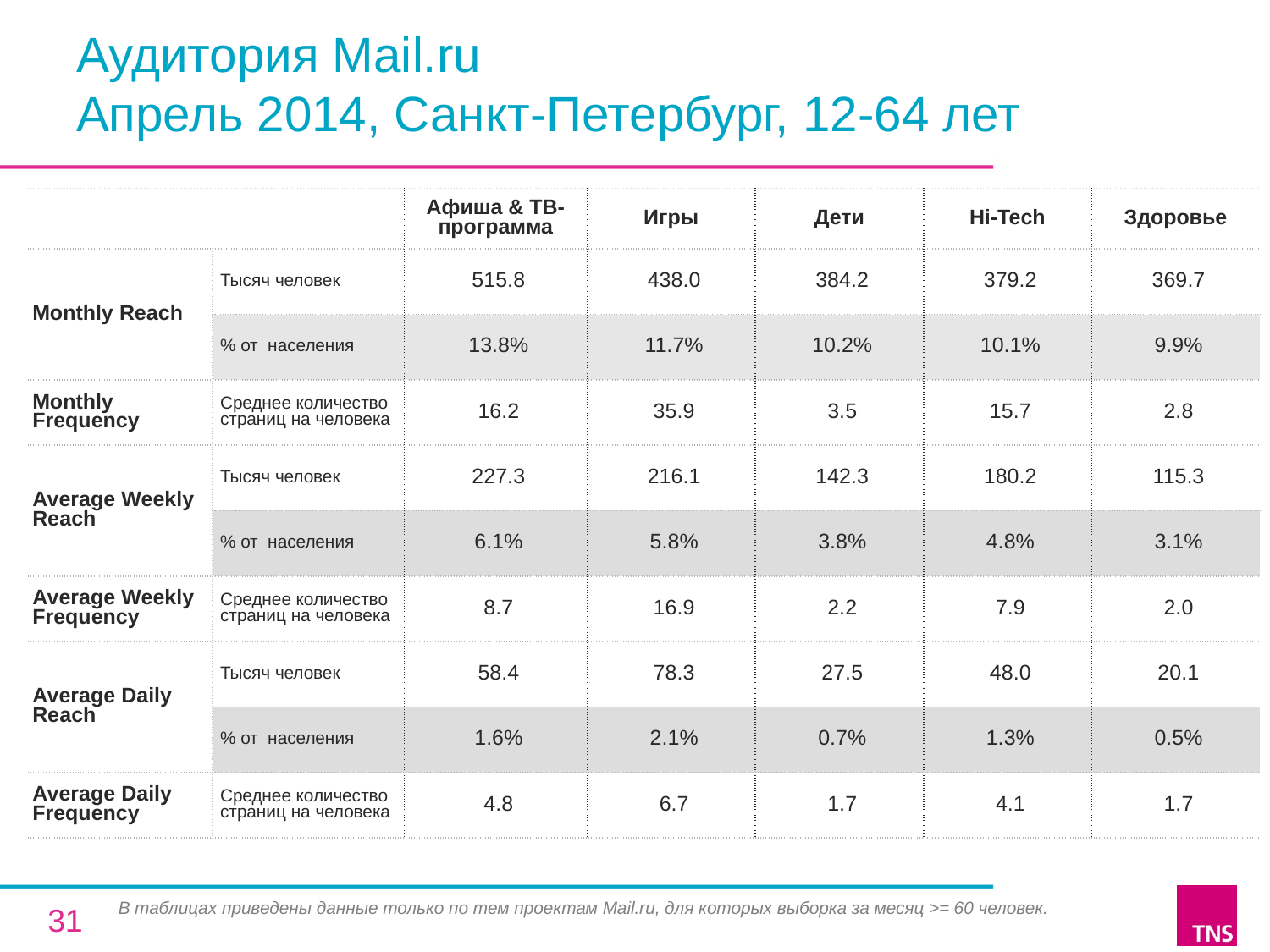

# Аудитория Mail.ru Апрель 2014, Санкт-Петербург, 12-64 лет
|  |  | Афиша & ТВ-программа | Игры | Дети | Hi-Tech | Здоровье |
| --- | --- | --- | --- | --- | --- | --- |
| Monthly Reach | Тысяч человек | 515.8 | 438.0 | 384.2 | 379.2 | 369.7 |
|  | % от населения | 13.8% | 11.7% | 10.2% | 10.1% | 9.9% |
| Monthly Frequency | Среднее количество страниц на человека | 16.2 | 35.9 | 3.5 | 15.7 | 2.8 |
| Average Weekly Reach | Тысяч человек | 227.3 | 216.1 | 142.3 | 180.2 | 115.3 |
|  | % от населения | 6.1% | 5.8% | 3.8% | 4.8% | 3.1% |
| Average Weekly Frequency | Среднее количество страниц на человека | 8.7 | 16.9 | 2.2 | 7.9 | 2.0 |
| Average Daily Reach | Тысяч человек | 58.4 | 78.3 | 27.5 | 48.0 | 20.1 |
|  | % от населения | 1.6% | 2.1% | 0.7% | 1.3% | 0.5% |
| Average Daily Frequency | Среднее количество страниц на человека | 4.8 | 6.7 | 1.7 | 4.1 | 1.7 |
В таблицах приведены данные только по тем проектам Mail.ru, для которых выборка за месяц >= 60 человек.
31